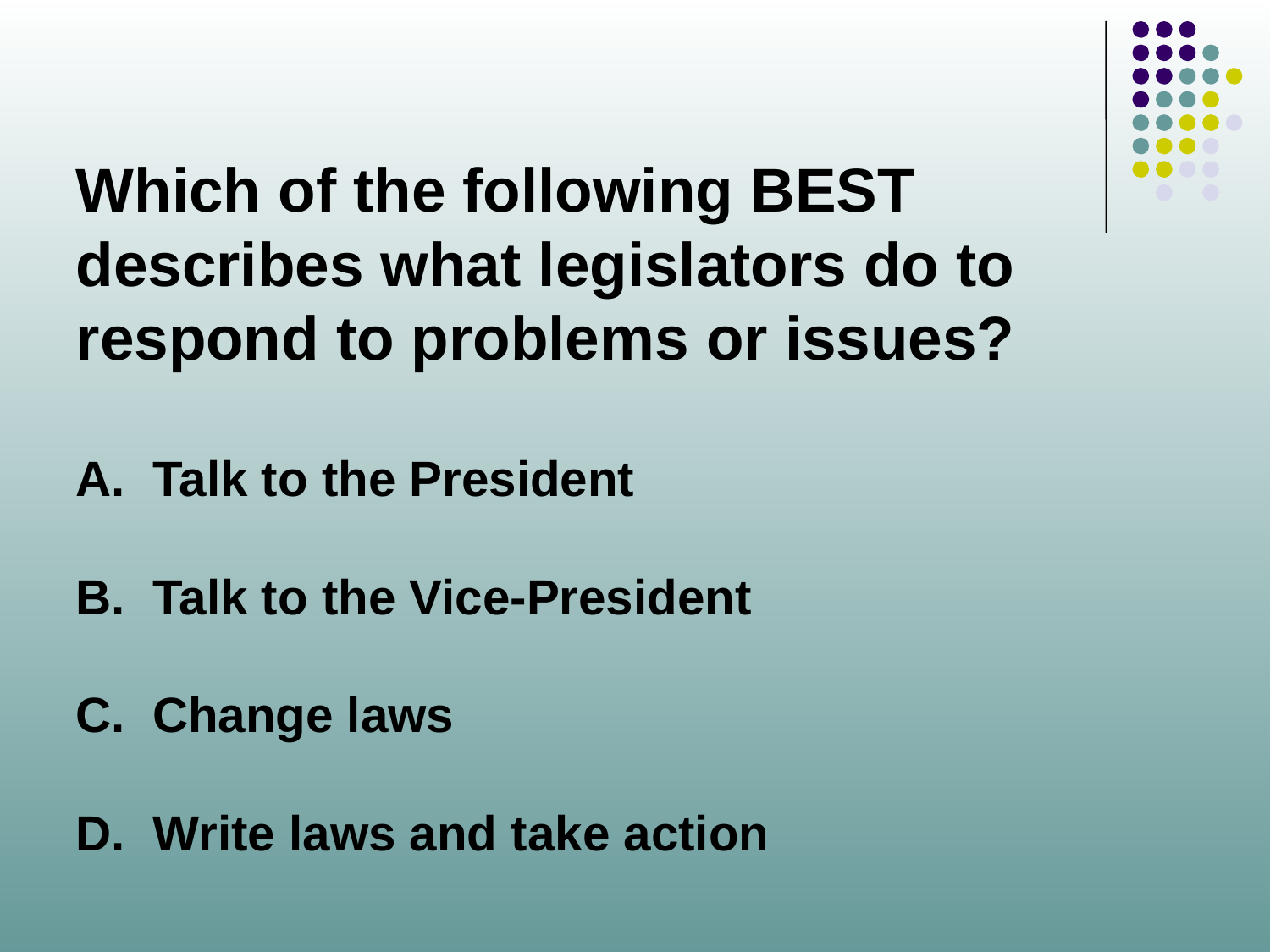

Which of the following BEST describes what legislators do to respond to problems or issues?
A.  Talk to the President
B.  Talk to the Vice-President
C.  Change laws
D.  Write laws and take action